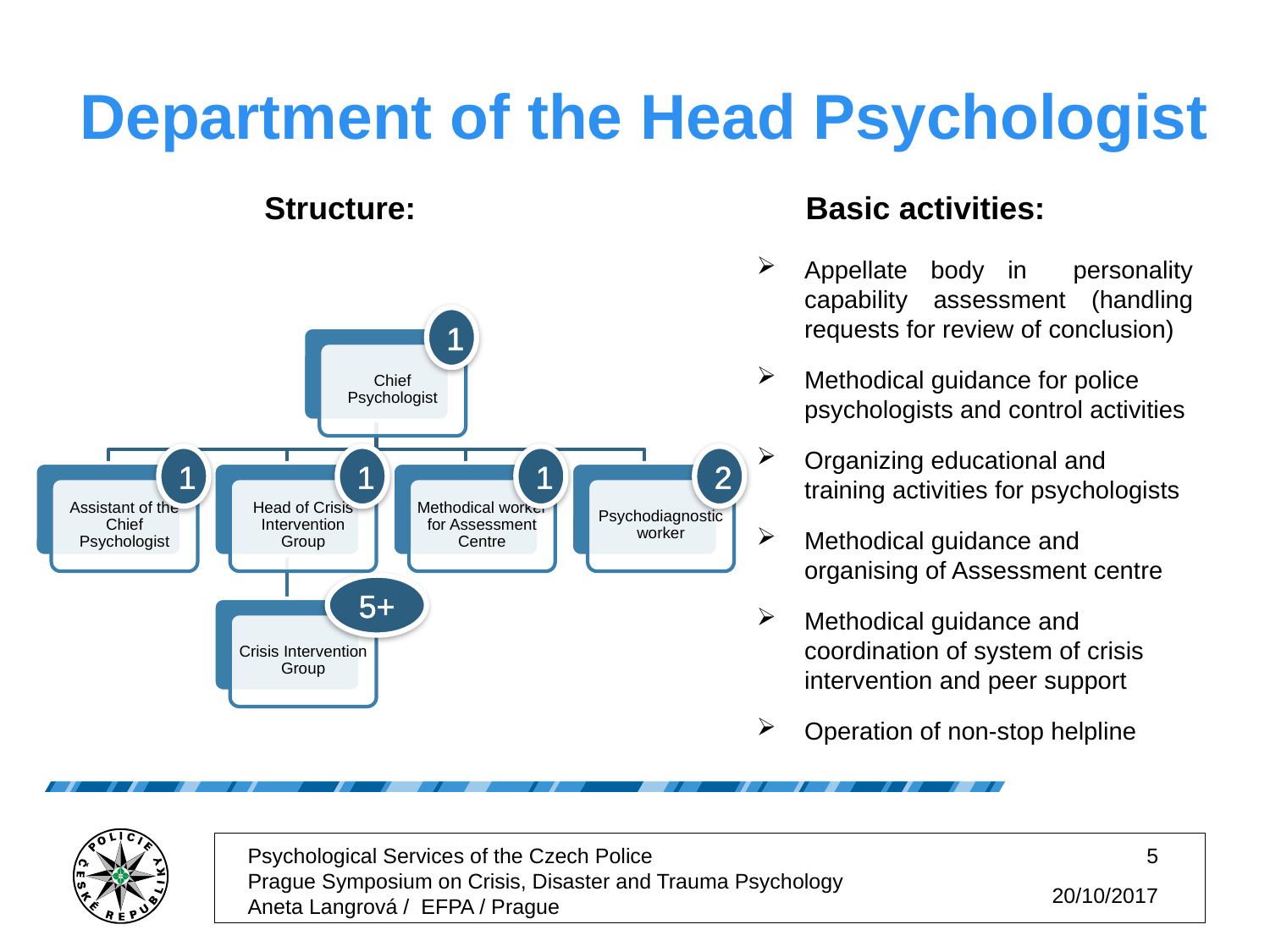

Department of the Head Psychologist
Structure:
Basic activities:
Chief Psychologist
Assistant of the Chief Psychologist
Head of Crisis Intervention Group
Crisis Intervention Group
Methodical worker for Assessment Centre
Psychodiagnostic worker
Appellate body in  personality capability assessment (handling requests for review of conclusion)
Methodical guidance for police psychologists and control activities
Organizing educational and training activities for psychologists
Methodical guidance and organising of Assessment centre
Methodical guidance and coordination of system of crisis intervention and peer support
Operation of non-stop helpline
1
1
1
1
2
5+
Psychological Services of the Czech Police                                             Prague Symposium on Crisis, Disaster and Trauma Psychology            Aneta Langrová /  EFPA / Prague
5
20/10/2017